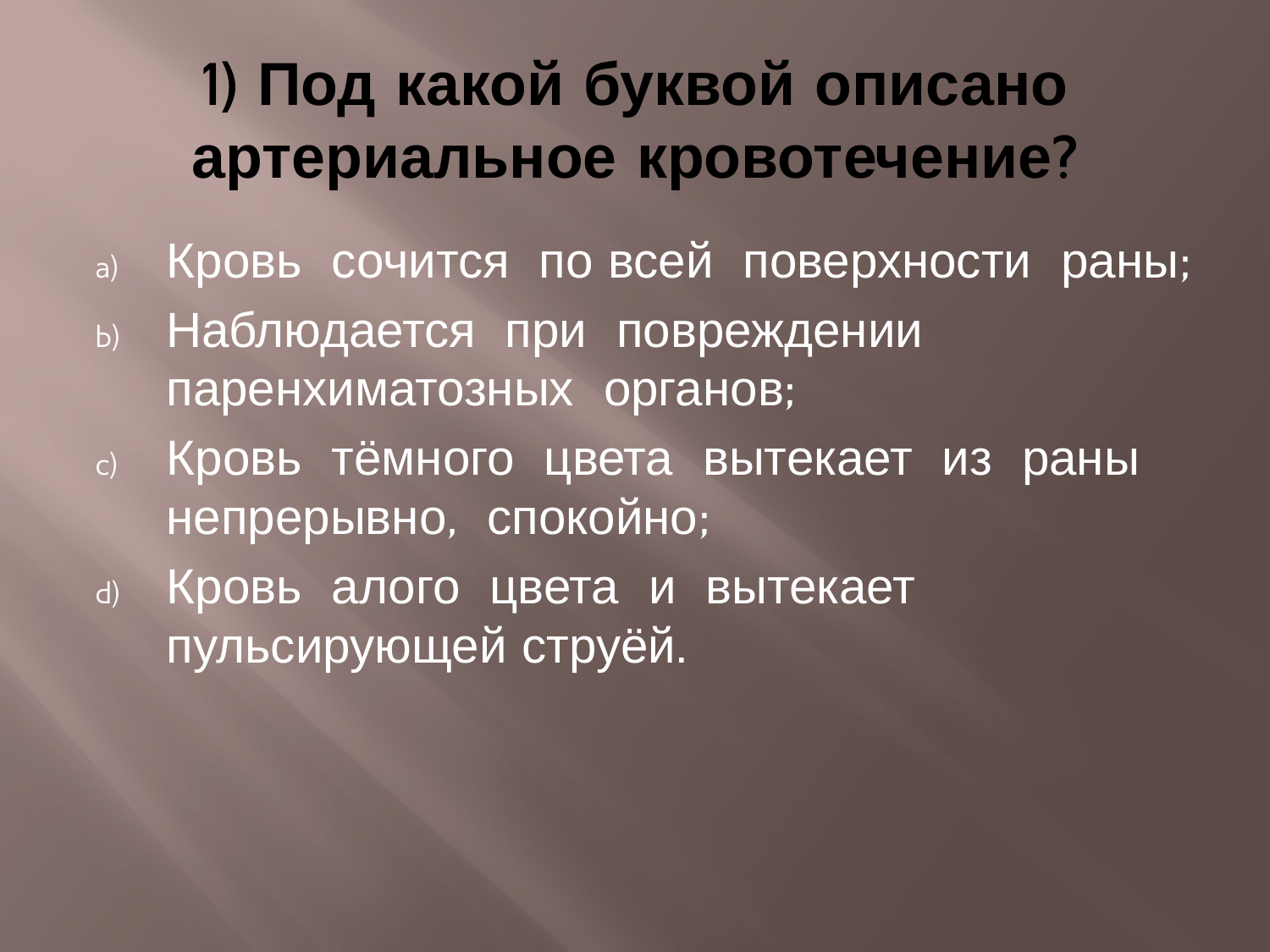

# 1) Под какой буквой описано артериальное кровотечение?
Кровь  сочится  по всей  поверхности  раны;
Наблюдается  при  повреждении паренхиматозных  органов;
Кровь  тёмного  цвета  вытекает  из  раны непрерывно,  спокойно;
Кровь  алого  цвета  и  вытекает  пульсирующей струёй.